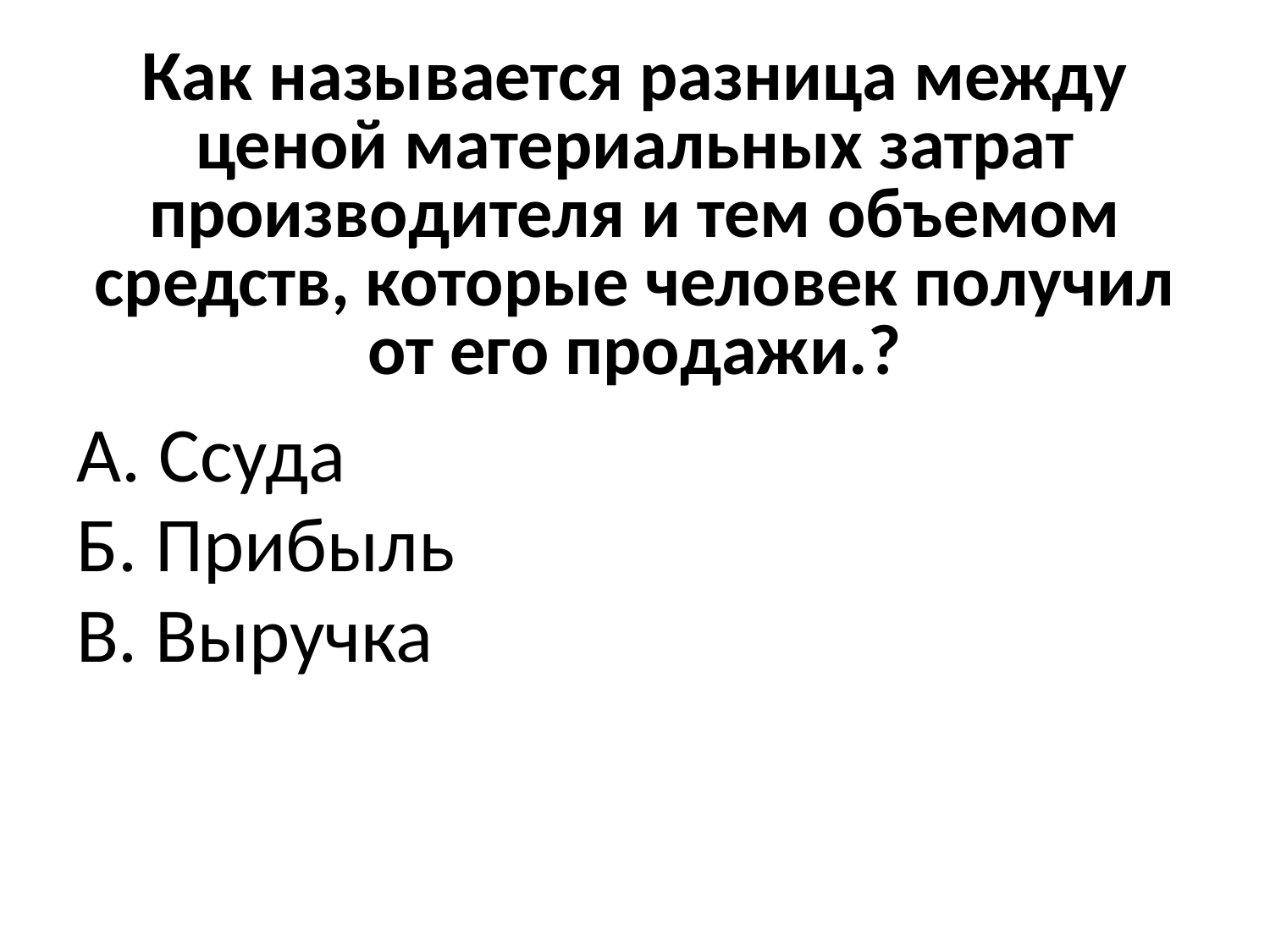

# Как называется разница между ценой материальных затрат производителя и тем объемом средств, которые человек получил от его продажи.?
А. Ссуда
Б. Прибыль
В. Выручка